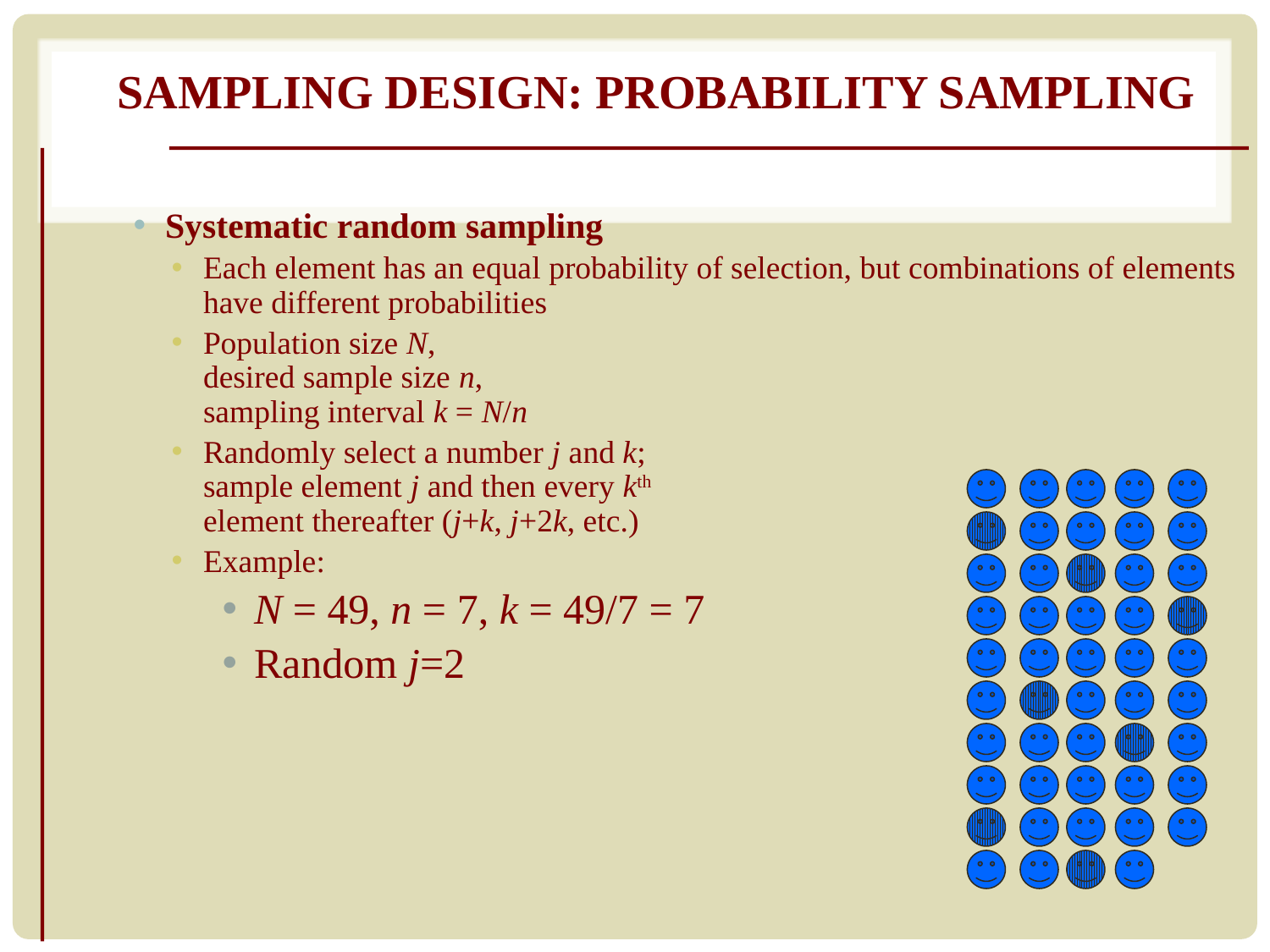

# Sampling Design: Probability Sampling

Systematic random sampling
Each element has an equal probability of selection, but combinations of elements have different probabilities
Population size N,
desired sample size n,
sampling interval k = N/n
Randomly select a number j and k;
sample element j and then every kth
element thereafter (j+k, j+2k, etc.)
Example:
N = 49, n = 7, k = 49/7 = 7
Random j=2